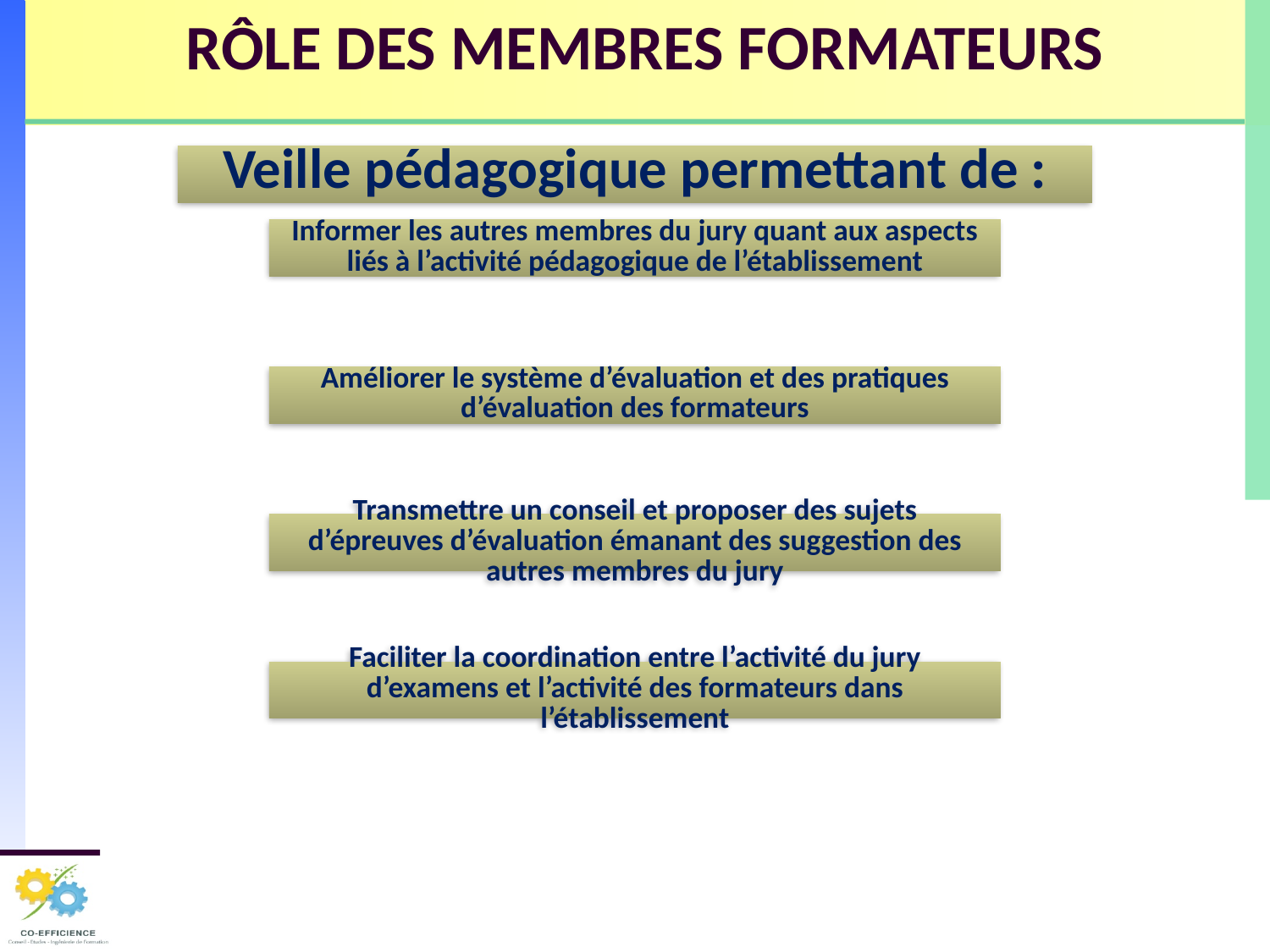

# RÔLE DES MEMBRES FORMATEURS
Veille pédagogique permettant de :
Informer les autres membres du jury quant aux aspects liés à l’activité pédagogique de l’établissement
Améliorer le système d’évaluation et des pratiques d’évaluation des formateurs
Faciliter la coordination entre l’activité du jury d’examens et l’activité des formateurs dans l’établissement
Transmettre un conseil et proposer des sujets d’épreuves d’évaluation émanant des suggestion des autres membres du jury